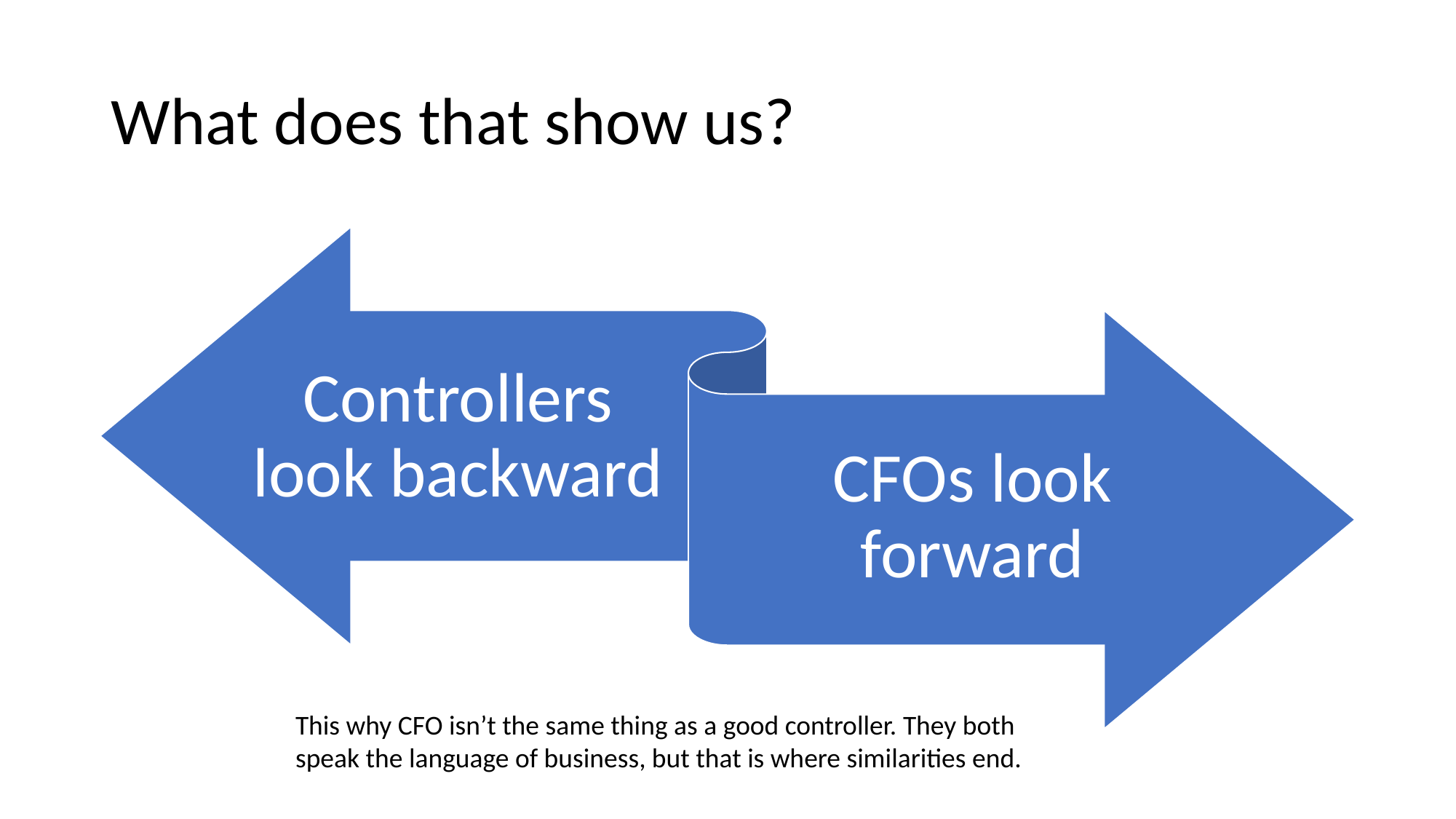

# What does that show us?
Controllers look backward
CFOs look forward
This why CFO isn’t the same thing as a good controller. They both speak the language of business, but that is where similarities end.